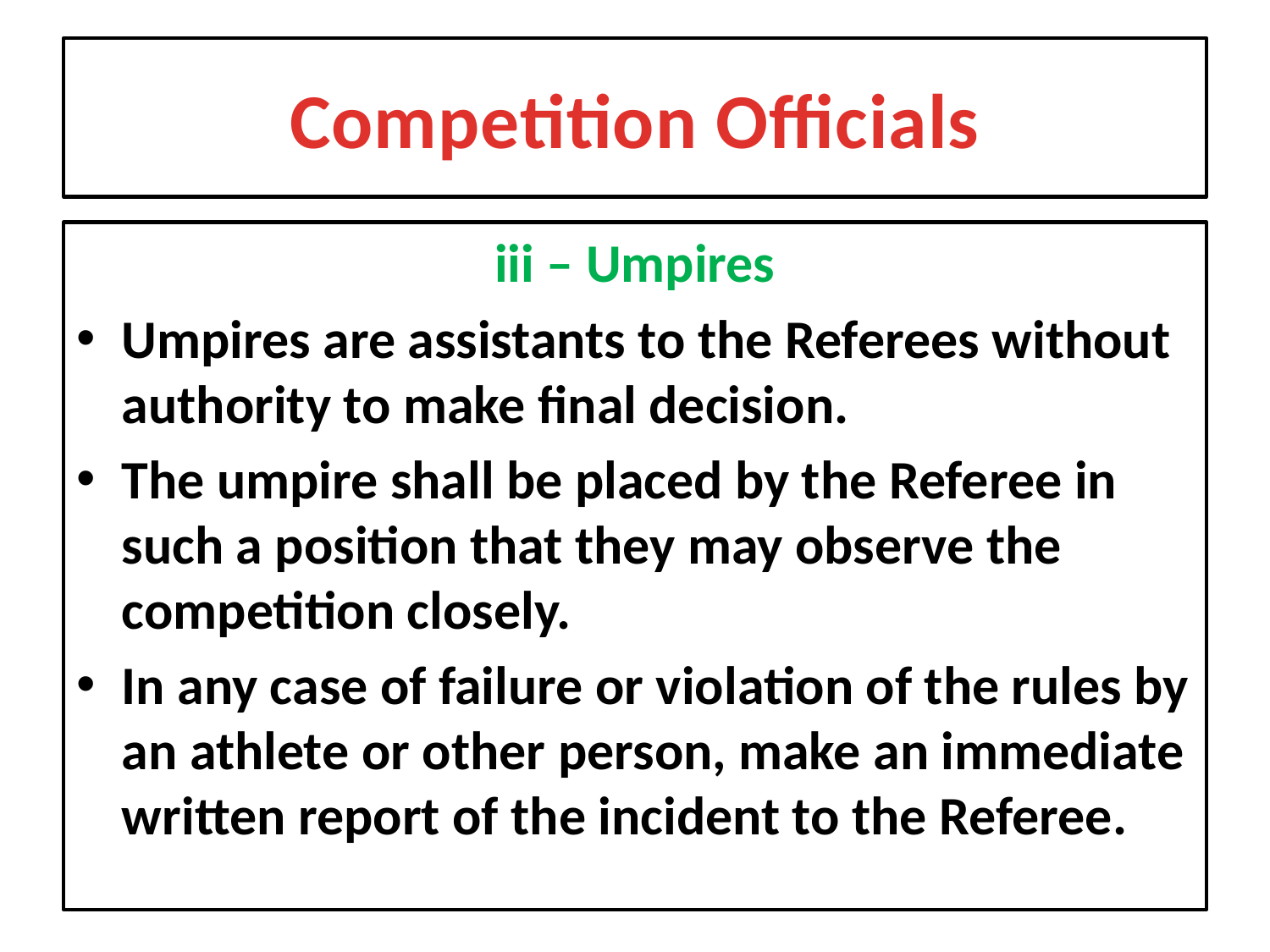

# Competition Officials
iii – Umpires
Umpires are assistants to the Referees without authority to make final decision.
The umpire shall be placed by the Referee in such a position that they may observe the competition closely.
In any case of failure or violation of the rules by an athlete or other person, make an immediate written report of the incident to the Referee.